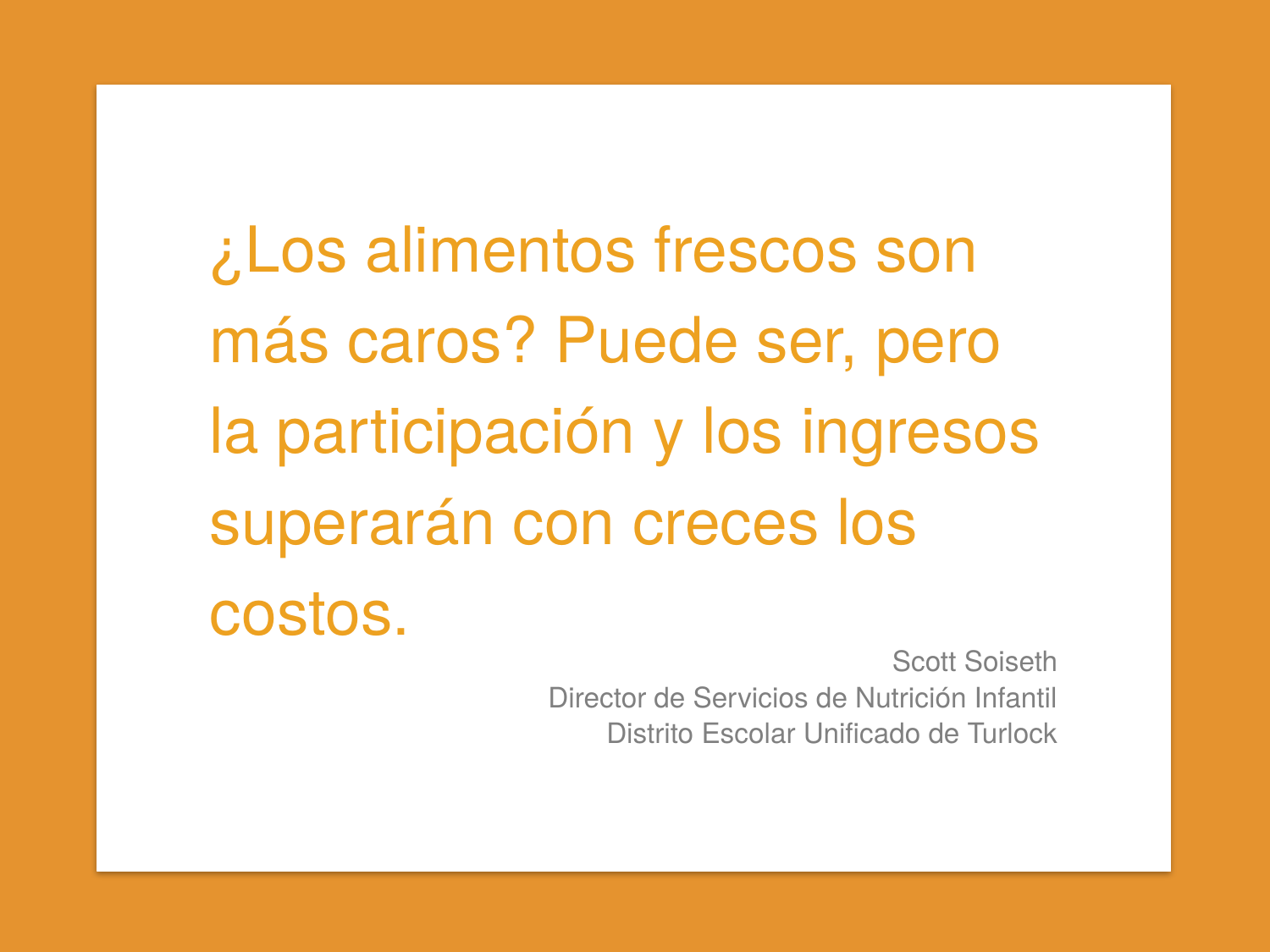

¿Los alimentos frescos son más caros? Puede ser, pero la participación y los ingresos superarán con creces los costos.
Scott Soiseth
Director de Servicios de Nutrición Infantil
Distrito Escolar Unificado de Turlock